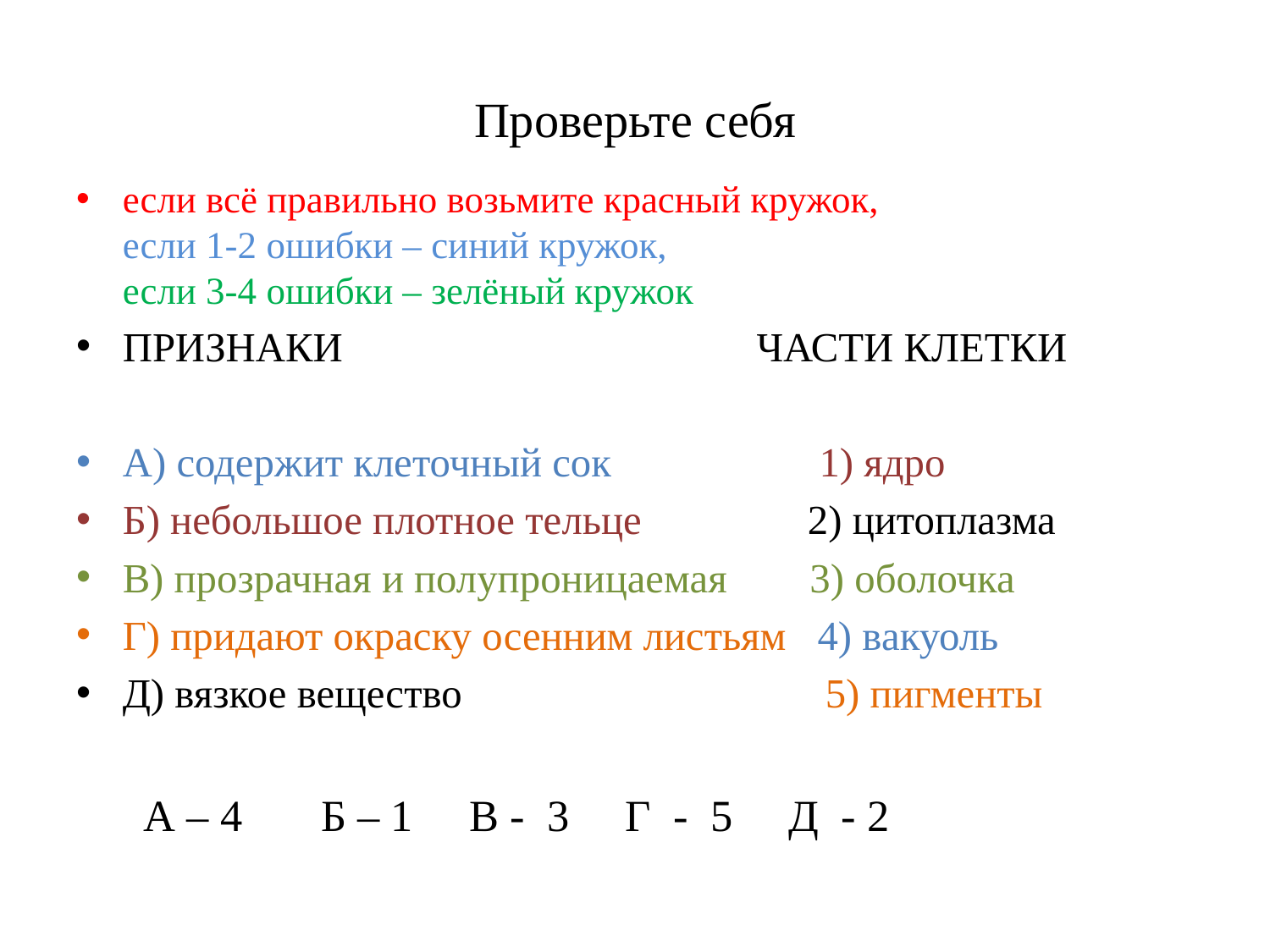

# Проверьте себя
если всё правильно возьмите красный кружок,
если 1-2 ошибки – синий кружок,
если 3-4 ошибки – зелёный кружок
ПРИЗНАКИ                                        ЧАСТИ КЛЕТКИ

А) содержит клеточный сок                    1) ядро
Б) небольшое плотное тельце                2) цитоплазма
В) прозрачная и полупроницаемая        3) оболочка
Г) придают окраску осенним листьям   4) вакуоль
Д) вязкое вещество                                   5) пигменты

      А – 4       Б – 1     В -  3     Г  -  5     Д  - 2